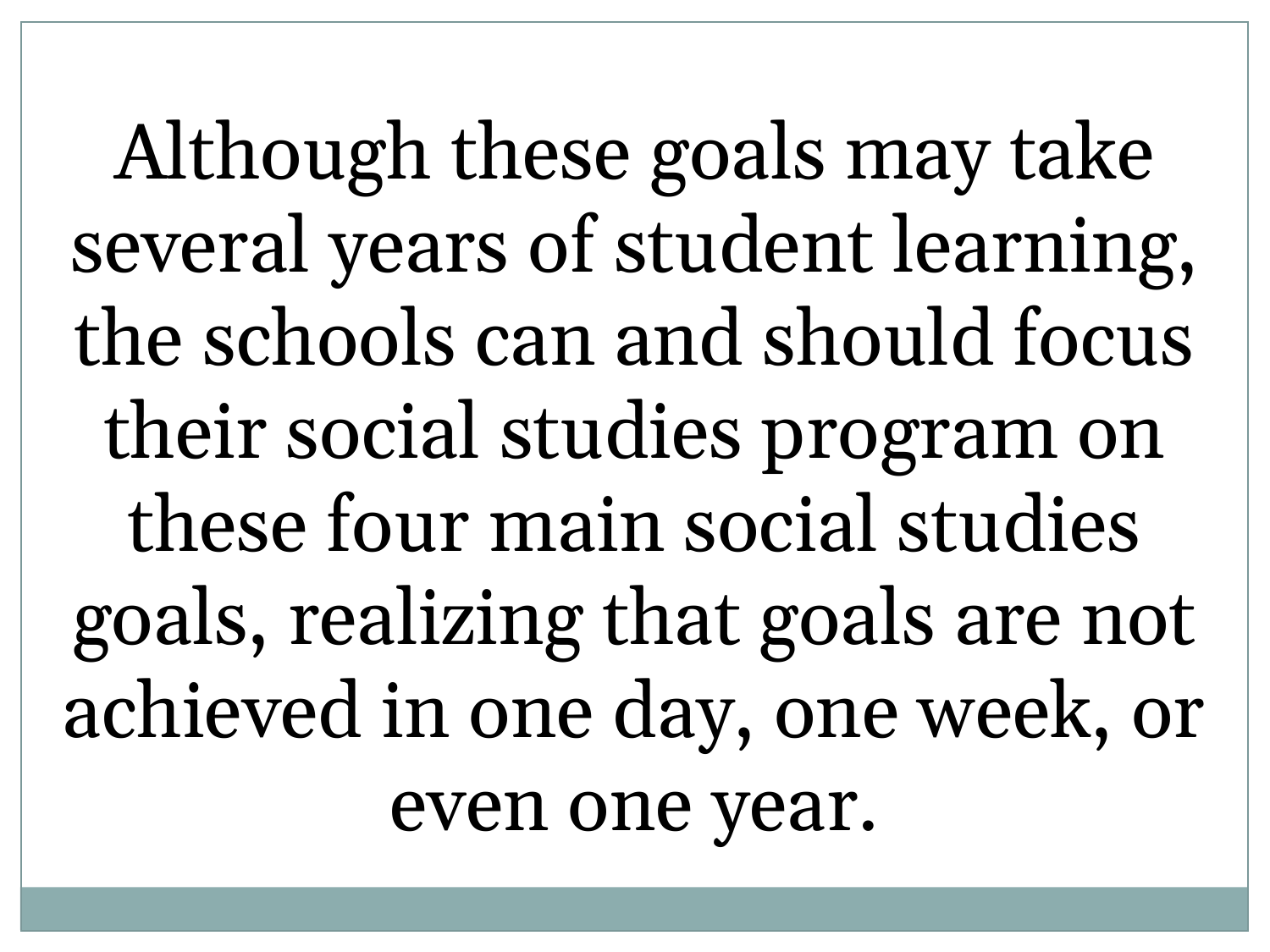

Although these goals may take several years of student learning, the schools can and should focus their social studies program on these four main social studies goals, realizing that goals are not achieved in one day, one week, or even one year.